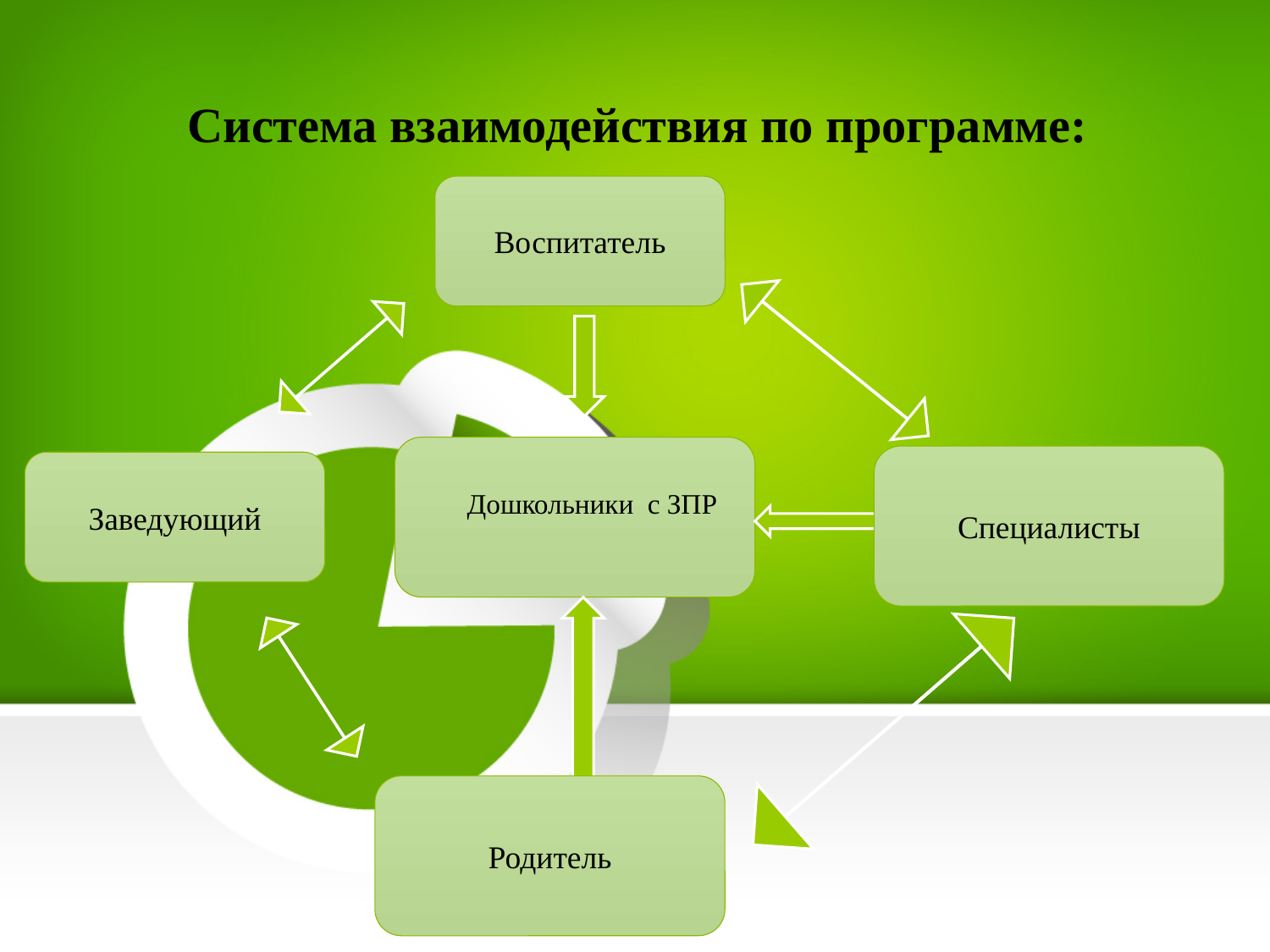

Система взаимодействия по программе:

Воспитатель

Специалисты
Заведующий
      Дошкольники  с ЗПР

Родитель